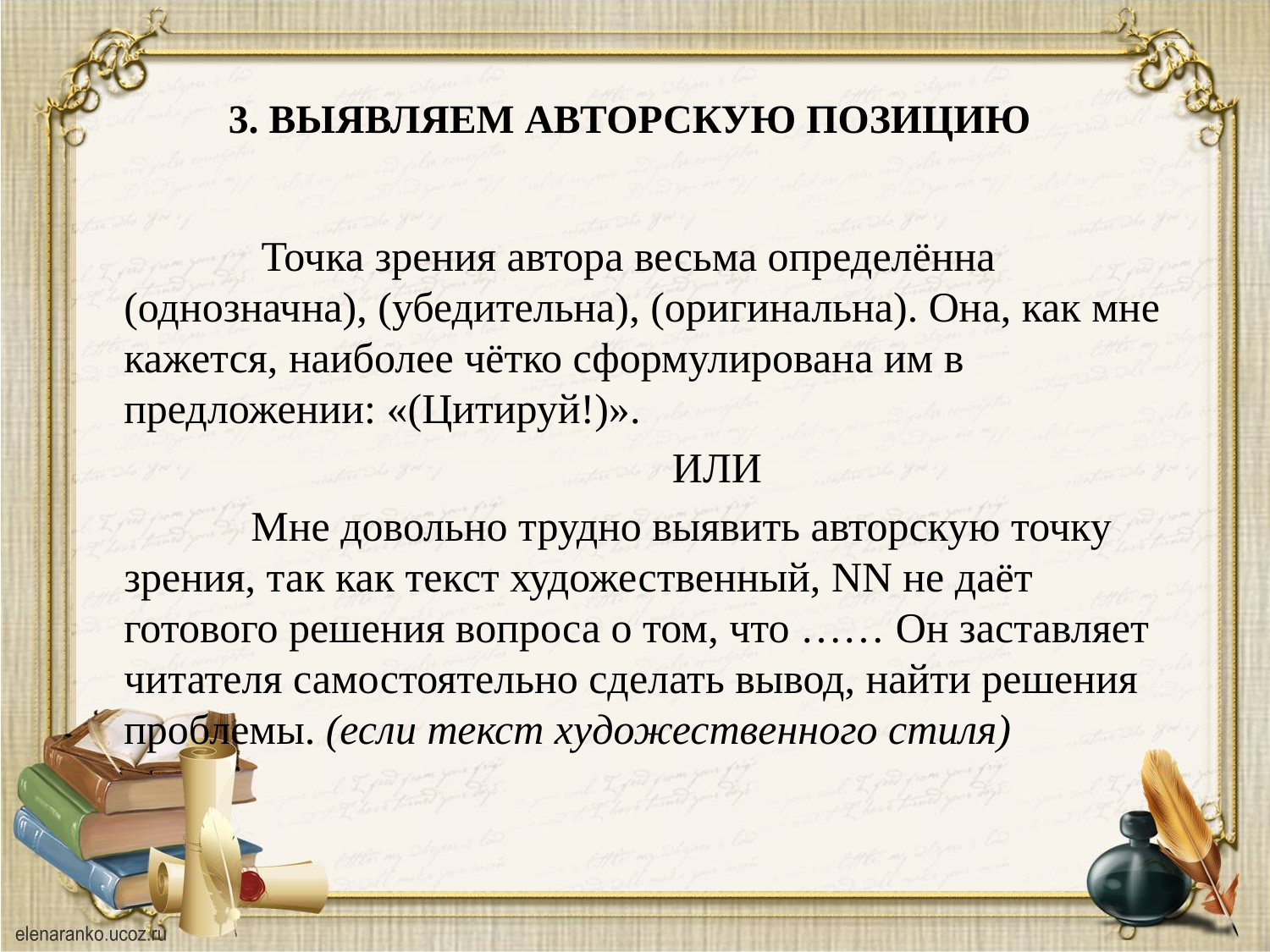

# 3. ВЫЯВЛЯЕМ АВТОРСКУЮ ПОЗИЦИЮ
		 Точка зрения автора весьма определённа (однозначна), (убедительна), (оригинальна). Она, как мне кажется, наиболее чётко сформулирована им в предложении: «(Цитируй!)».
		ИЛИ
		Мне довольно трудно выявить авторскую точку зрения, так как текст художественный, NN не даёт готового решения вопроса о том, что …… Он заставляет читателя самостоятельно сделать вывод, найти решения проблемы. (если текст художественного стиля)